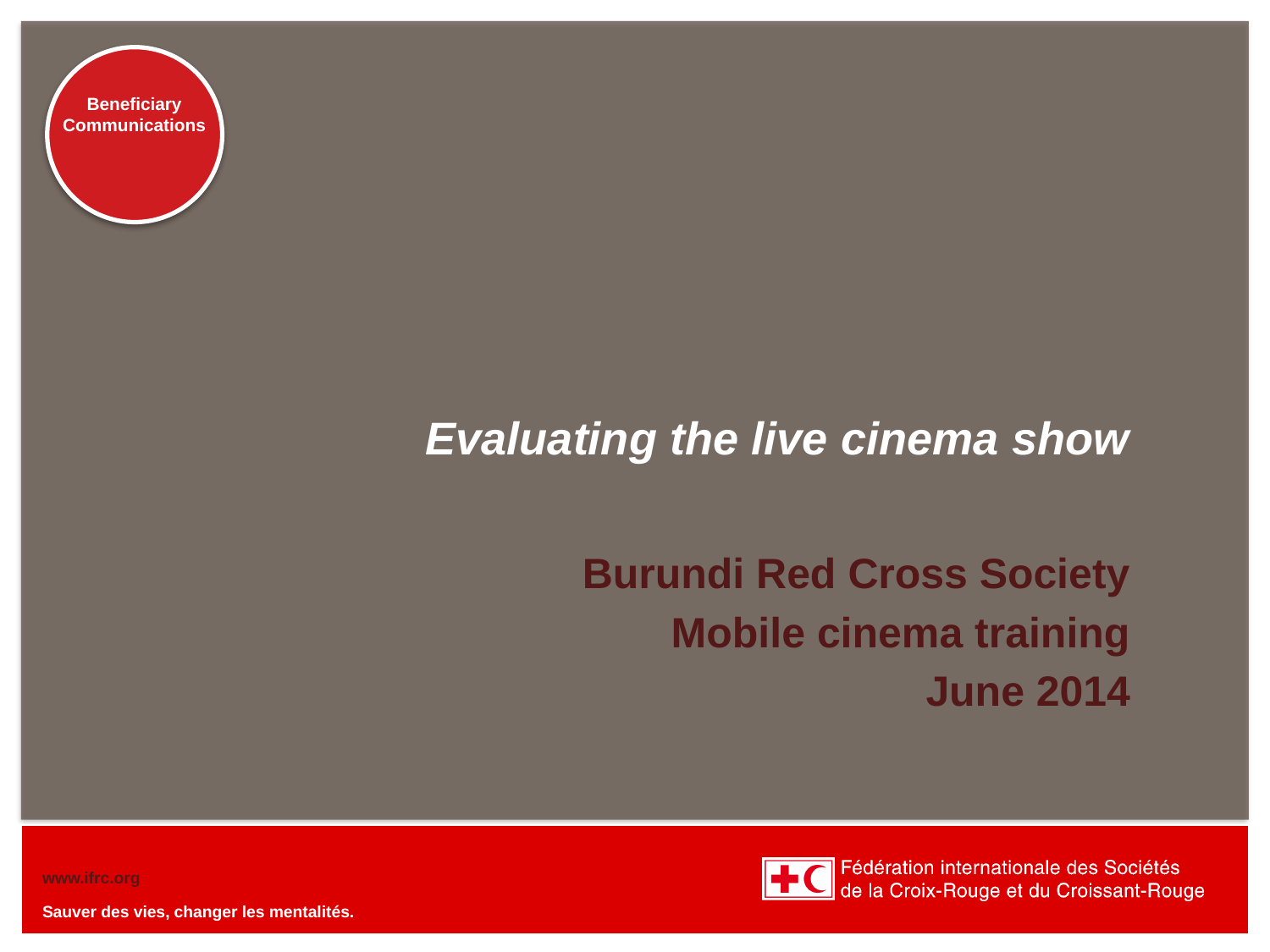

# Evaluating the live cinema show
Burundi Red Cross Society
Mobile cinema training
June 2014